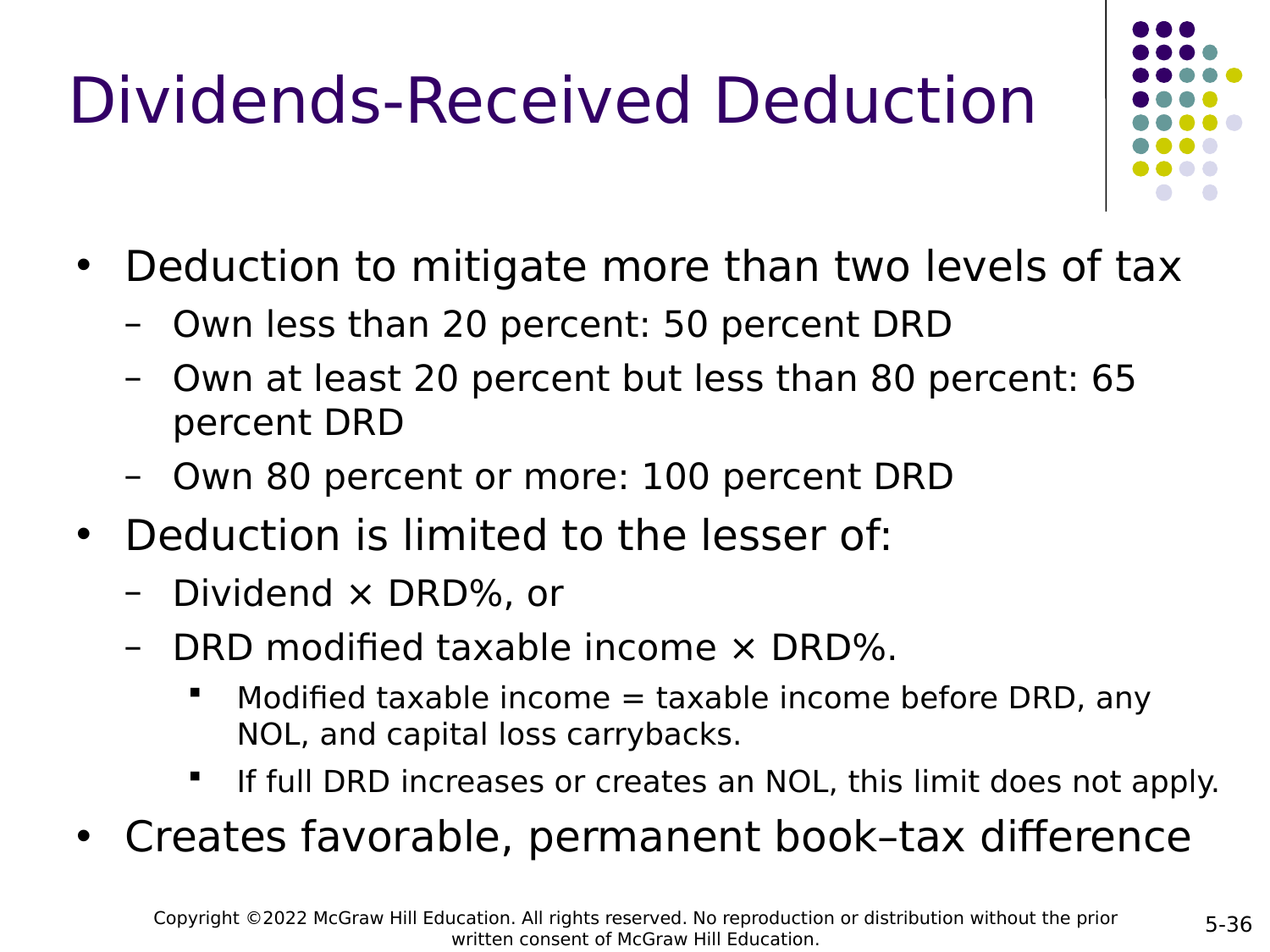

# Dividends-Received Deduction
Deduction to mitigate more than two levels of tax
Own less than 20 percent: 50 percent DRD
Own at least 20 percent but less than 80 percent: 65 percent DRD
Own 80 percent or more: 100 percent DRD
Deduction is limited to the lesser of:
Dividend × DRD%, or
DRD modified taxable income × DRD%.
Modified taxable income = taxable income before DRD, any NOL, and capital loss carrybacks.
If full DRD increases or creates an NOL, this limit does not apply.
Creates favorable, permanent book–tax difference
5-36